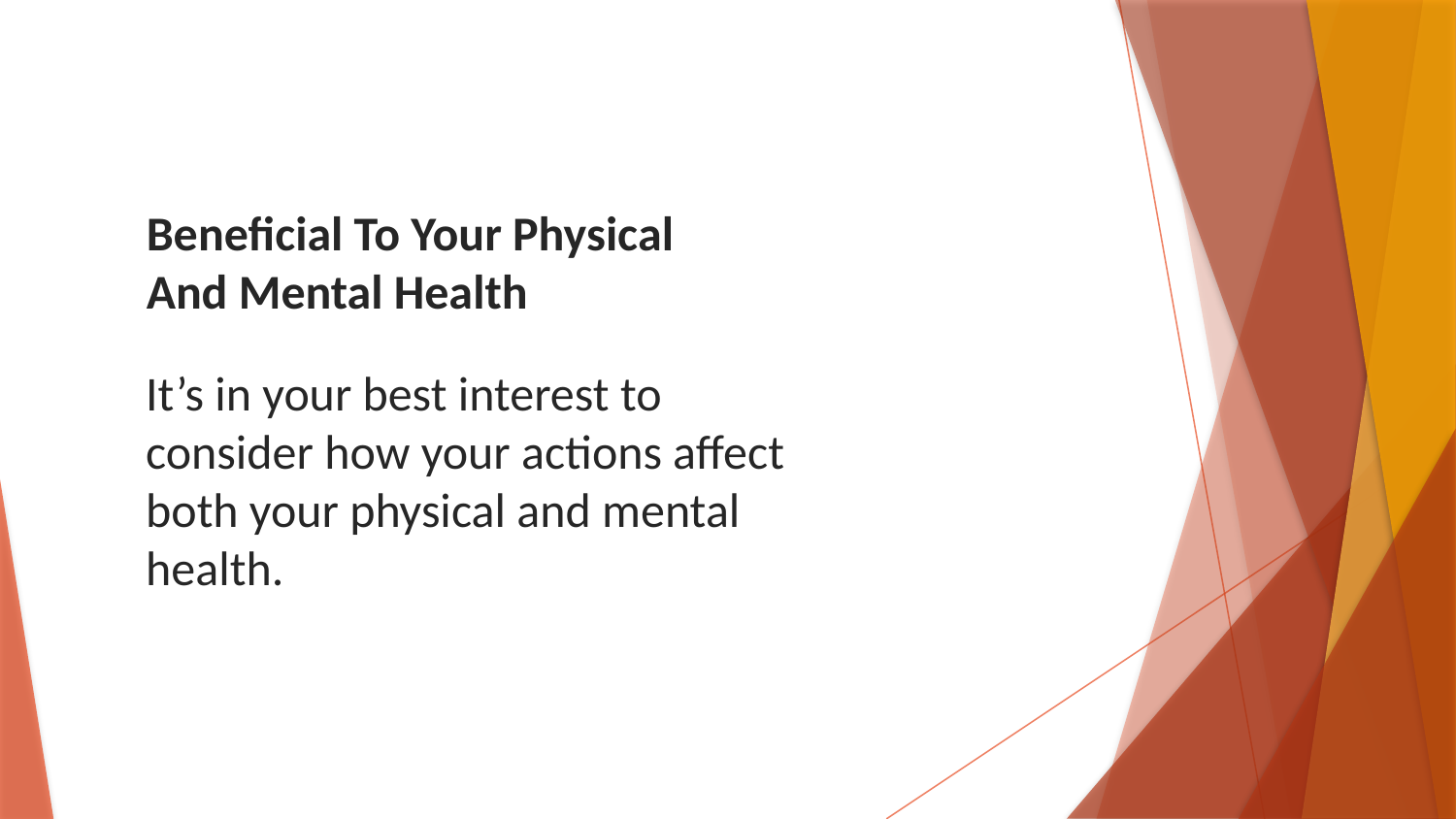

Beneficial To Your Physical And Mental Health
It’s in your best interest to consider how your actions affect both your physical and mental health.